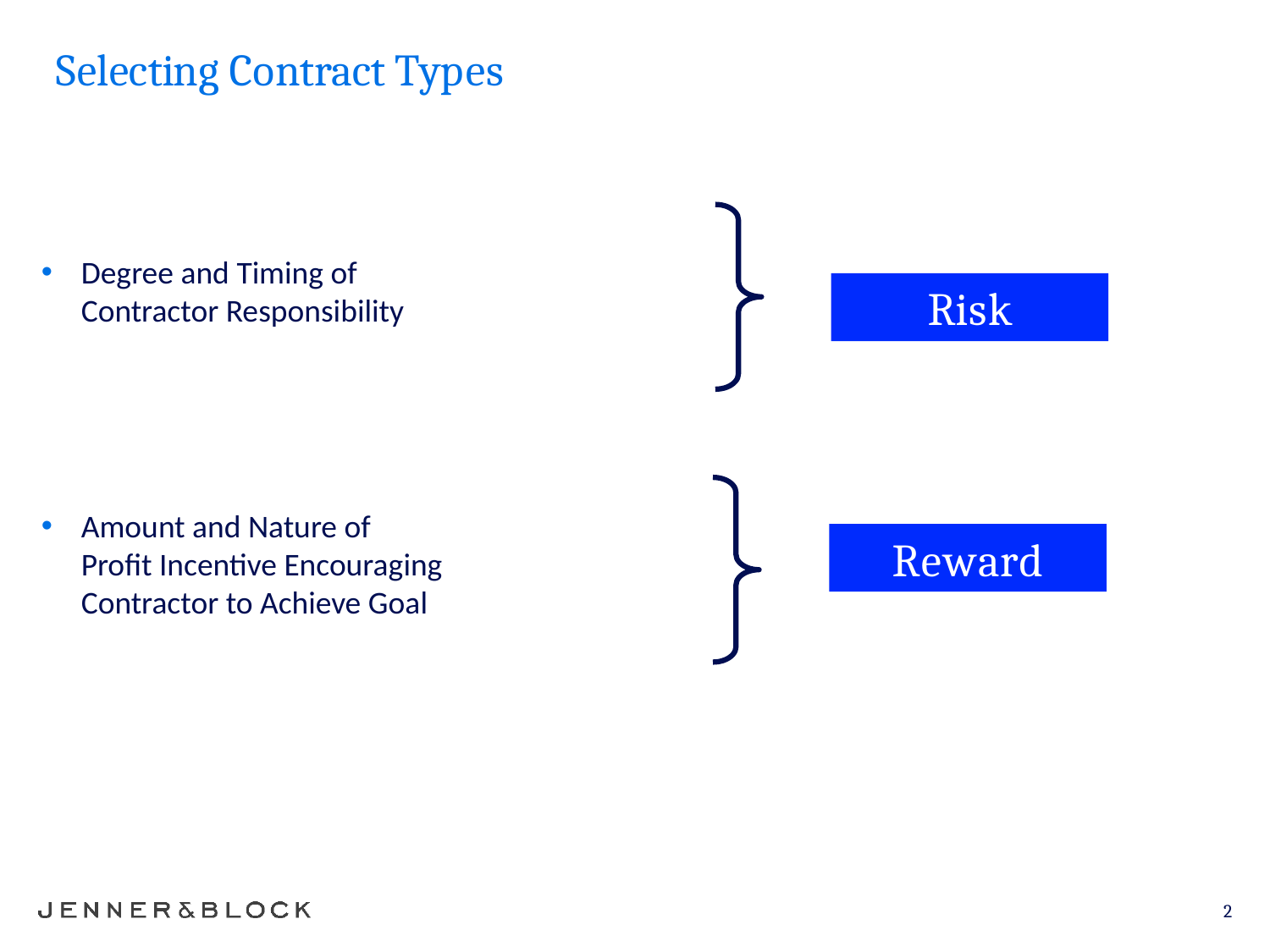

# Selecting Contract Types

Degree and Timing of
Contractor Responsibility

Amount and Nature of
Profit Incentive Encouraging
Contractor to Achieve Goal

Risk

Reward